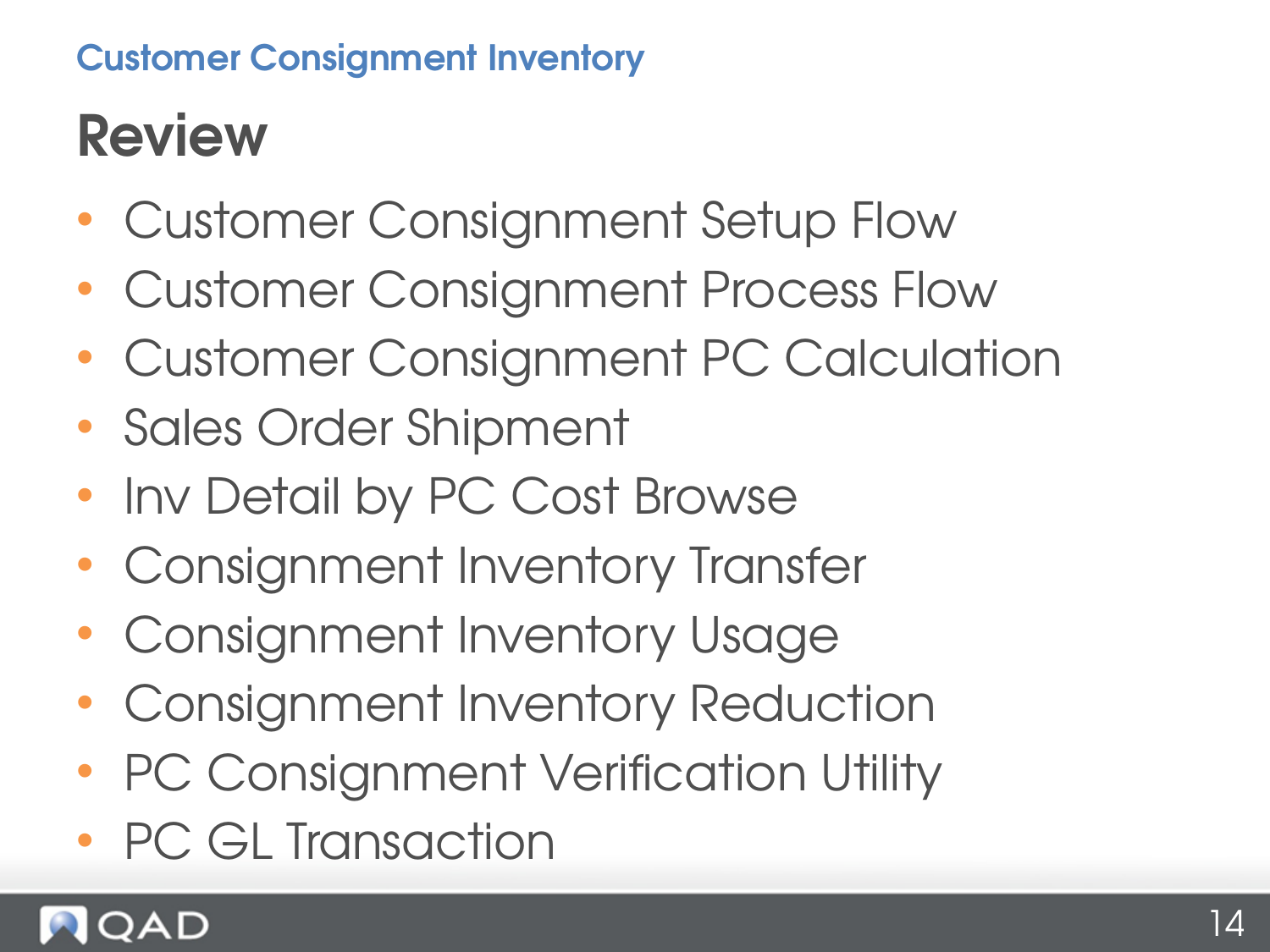

Customer Consignment Inventory
# Review
Customer Consignment Setup Flow
Customer Consignment Process Flow
Customer Consignment PC Calculation
Sales Order Shipment
Inv Detail by PC Cost Browse
Consignment Inventory Transfer
Consignment Inventory Usage
Consignment Inventory Reduction
PC Consignment Verification Utility
PC GL Transaction

14